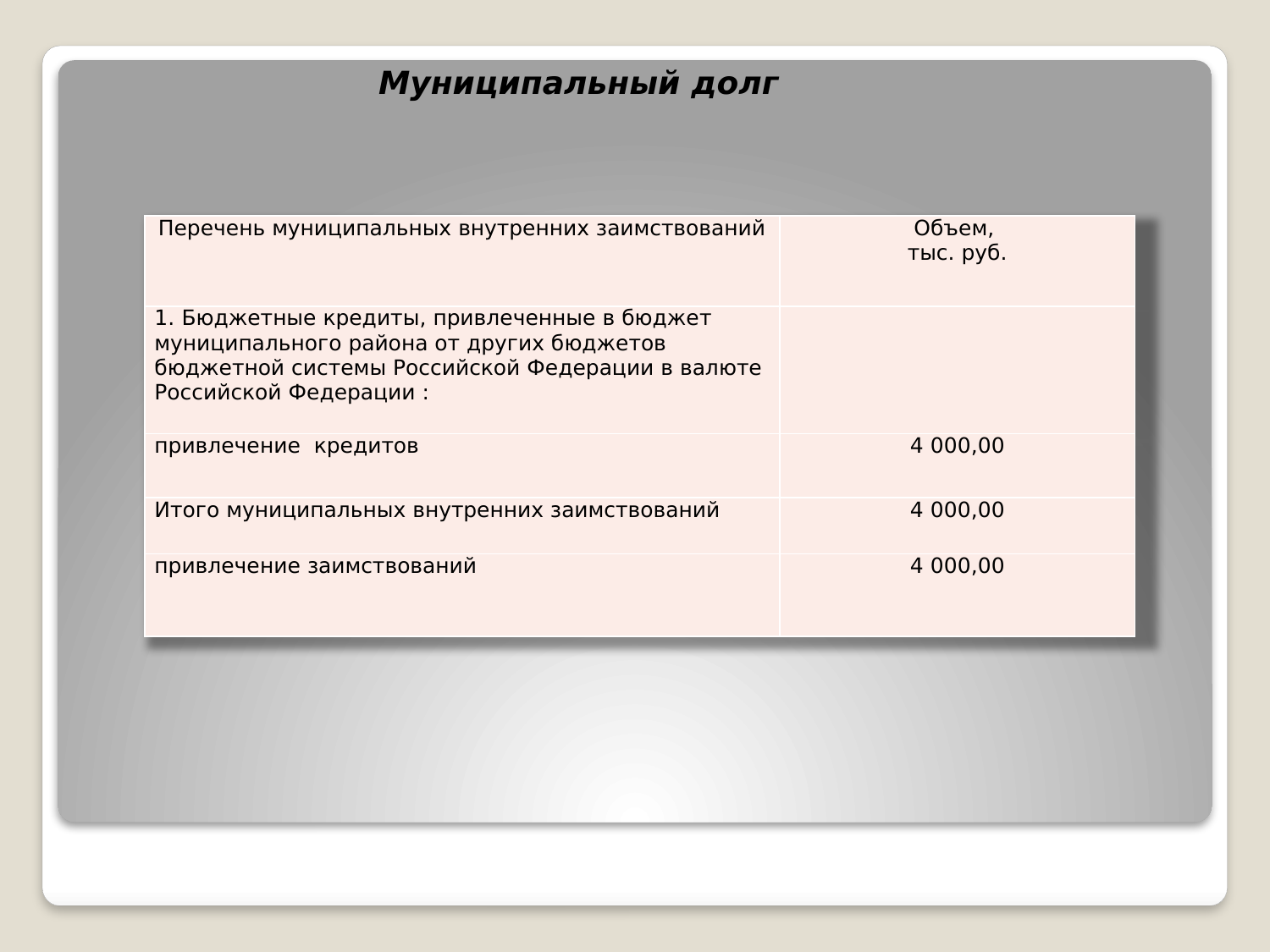

Муниципальный долг
| Перечень муниципальных внутренних заимствований | Объем, тыс. руб. |
| --- | --- |
| 1. Бюджетные кредиты, привлеченные в бюджет муниципального района от других бюджетов бюджетной системы Российской Федерации в валюте Российской Федерации : |  |
| привлечение кредитов | 4 000,00 |
| Итого муниципальных внутренних заимствований | 4 000,00 |
| привлечение заимствований | 4 000,00 |